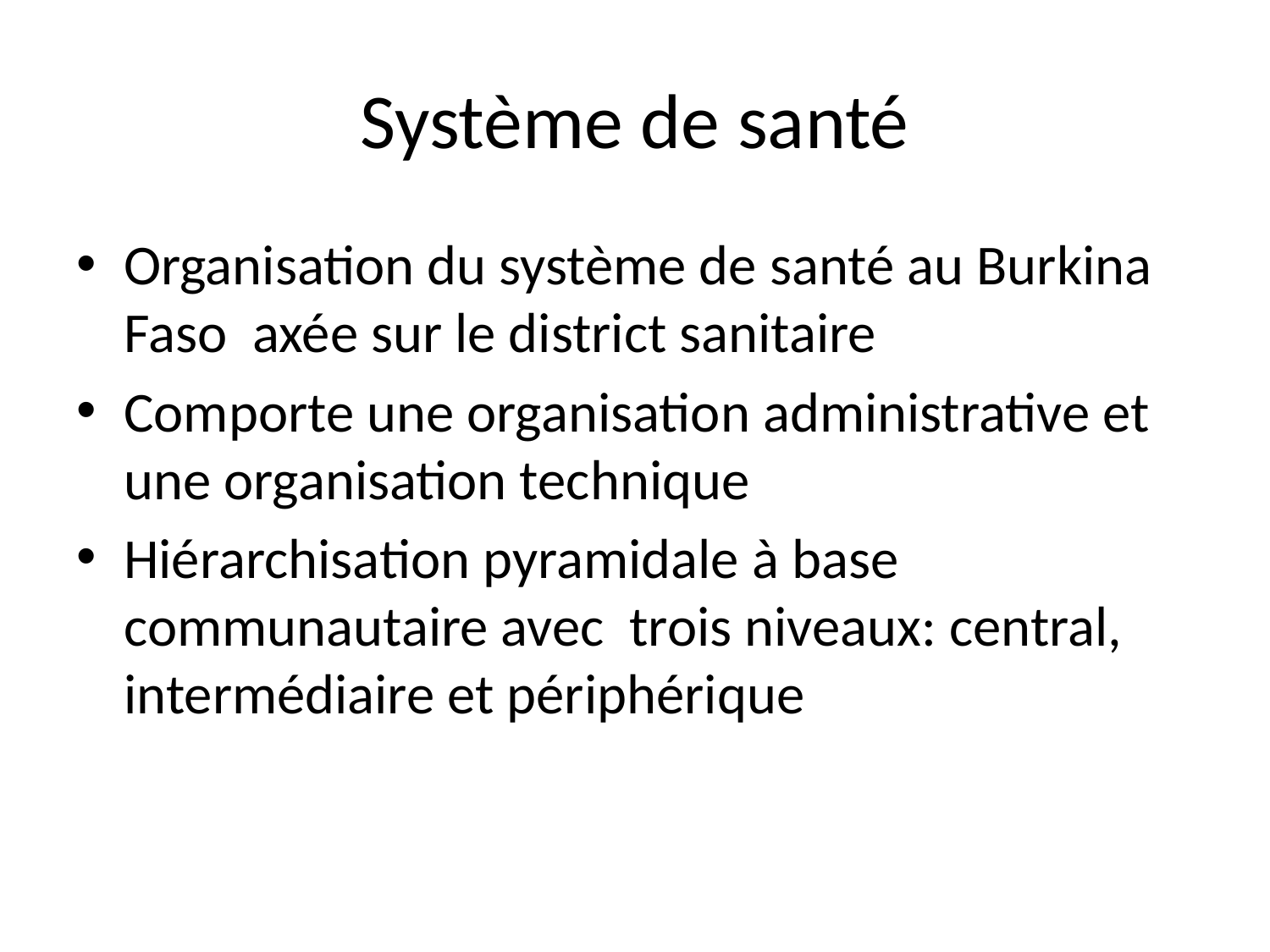

# Système de santé
Organisation du système de santé au Burkina Faso  axée sur le district sanitaire
Comporte une organisation administrative et une organisation technique
Hiérarchisation pyramidale à base communautaire avec  trois niveaux: central, intermédiaire et périphérique